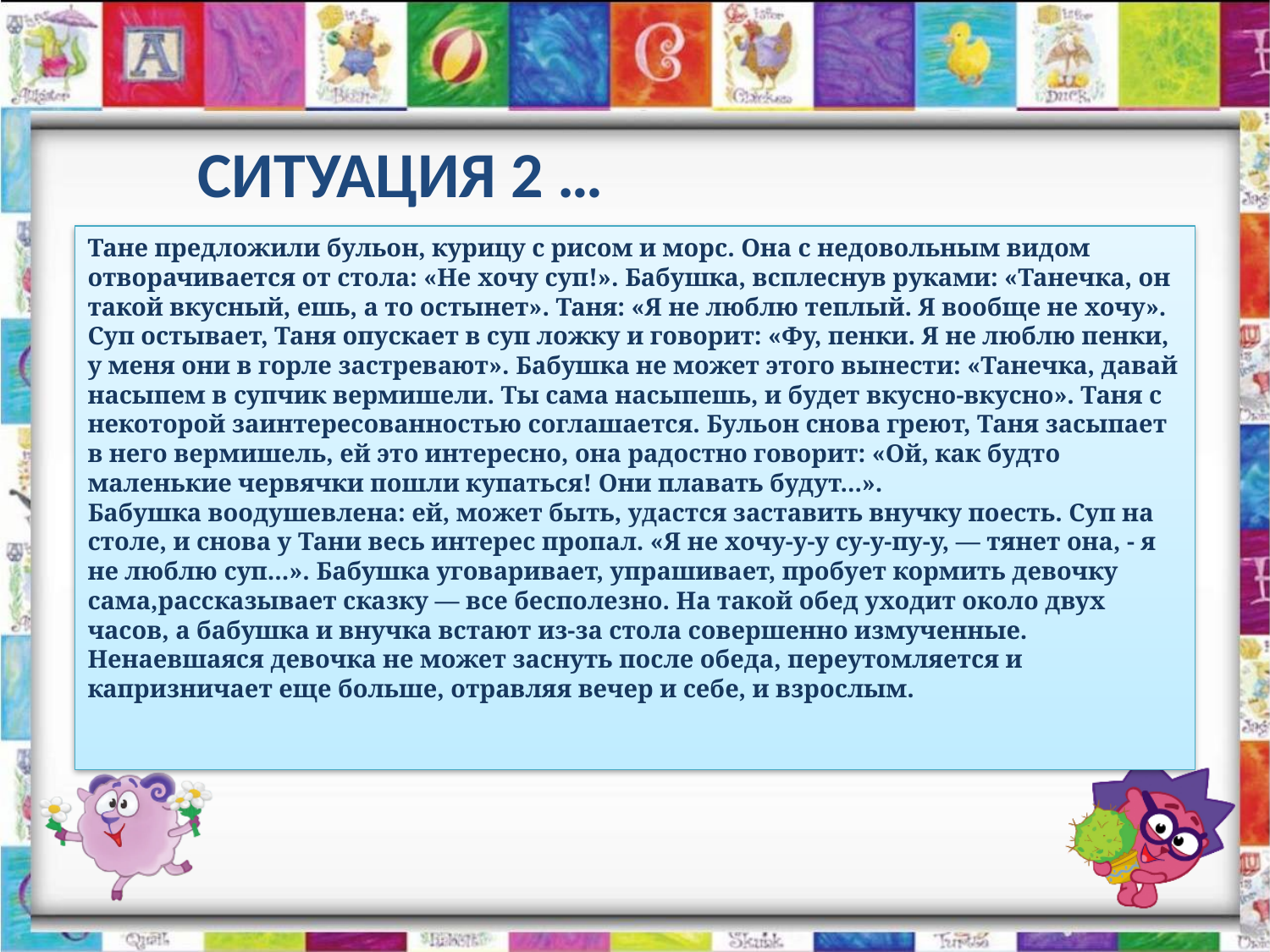

# Ситуация 2 …
Тане предложили бульон, курицу с рисом и морс. Она с недовольным видом отворачивается от стола: «Не хочу суп!». Бабушка, всплеснув руками: «Танечка, он такой вкусный, ешь, а то остынет». Таня: «Я не люблю теплый. Я вообще не хочу». Суп остывает, Таня опускает в суп ложку и говорит: «Фу, пенки. Я не люблю пенки, у меня они в горле застревают». Бабушка не может этого вынести: «Танечка, давай насыпем в супчик вермишели. Ты сама насыпешь, и будет вкусно-вкусно». Таня с некоторой заинтересованностью соглашается. Бульон снова греют, Таня засыпает в него вермишель, ей это интересно, она радостно говорит: «Ой, как будто маленькие червячки пошли купаться! Они плавать будут...».
Бабушка воодушевлена: ей, может быть, удастся заставить внучку поесть. Суп на столе, и снова у Тани весь интерес пропал. «Я не хочу-у-у су-у-пу-у, — тянет она, - я не люблю суп...». Бабушка уговаривает, упрашивает, пробует кормить девочку сама,рассказывает сказку — все бесполезно. На такой обед уходит около двух часов, а бабушка и внучка встают из-за стола совершенно измученные. Ненаевшаяся девочка не может заснуть после обеда, переутомляется и капризничает еще больше, отравляя вечер и себе, и взрослым.